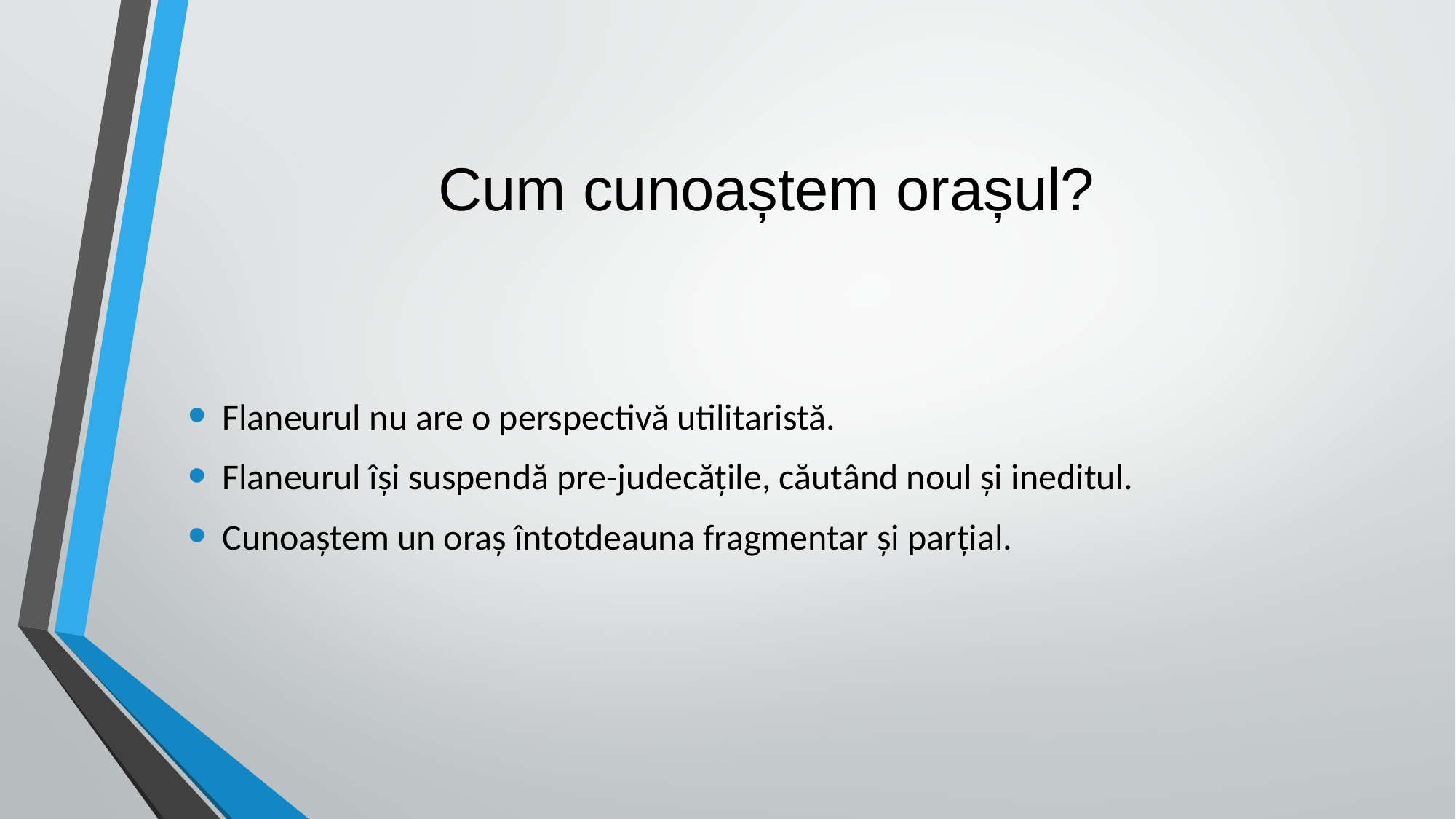

# Cum cunoaștem orașul?
Flaneurul nu are o perspectivă utilitaristă.
Flaneurul își suspendă pre-judecățile, căutând noul și ineditul.
Cunoaștem un oraș întotdeauna fragmentar și parțial.